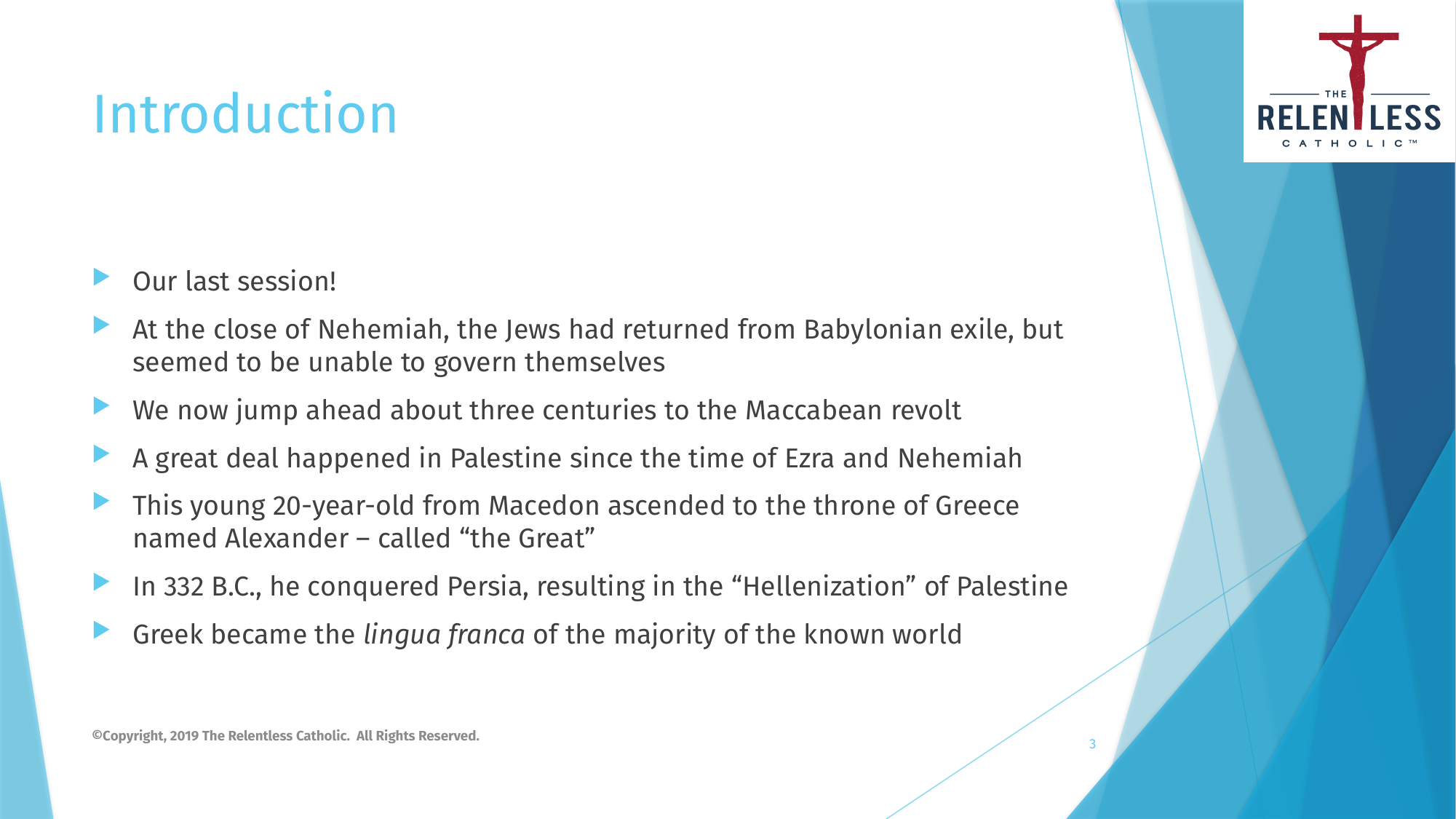

# Introduction
Our last session!
At the close of Nehemiah, the Jews had returned from Babylonian exile, but seemed to be unable to govern themselves
We now jump ahead about three centuries to the Maccabean revolt
A great deal happened in Palestine since the time of Ezra and Nehemiah
This young 20-year-old from Macedon ascended to the throne of Greece named Alexander – called “the Great”
In 332 B.C., he conquered Persia, resulting in the “Hellenization” of Palestine
Greek became the lingua franca of the majority of the known world

©Copyright, 2019 The Relentless Catholic.  All Rights Reserved.

3